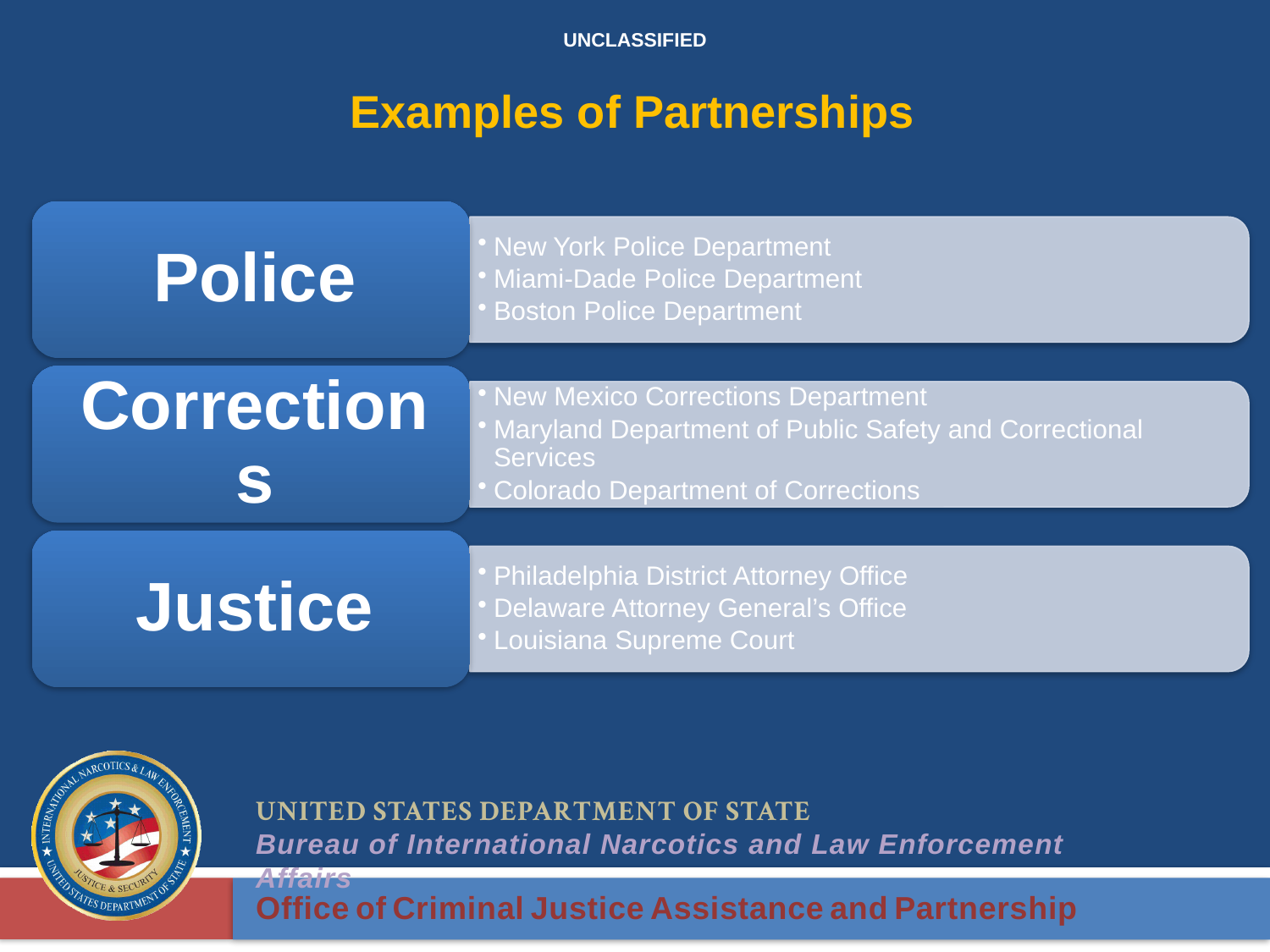

Examples of Partnerships
New York Police Department
Miami-Dade Police Department
Boston Police Department
Police
New Mexico Corrections Department
Maryland Department of Public Safety and Correctional Services
Colorado Department of Corrections
Corrections
Philadelphia District Attorney Office
Delaware Attorney General’s Office
Louisiana Supreme Court
Justice